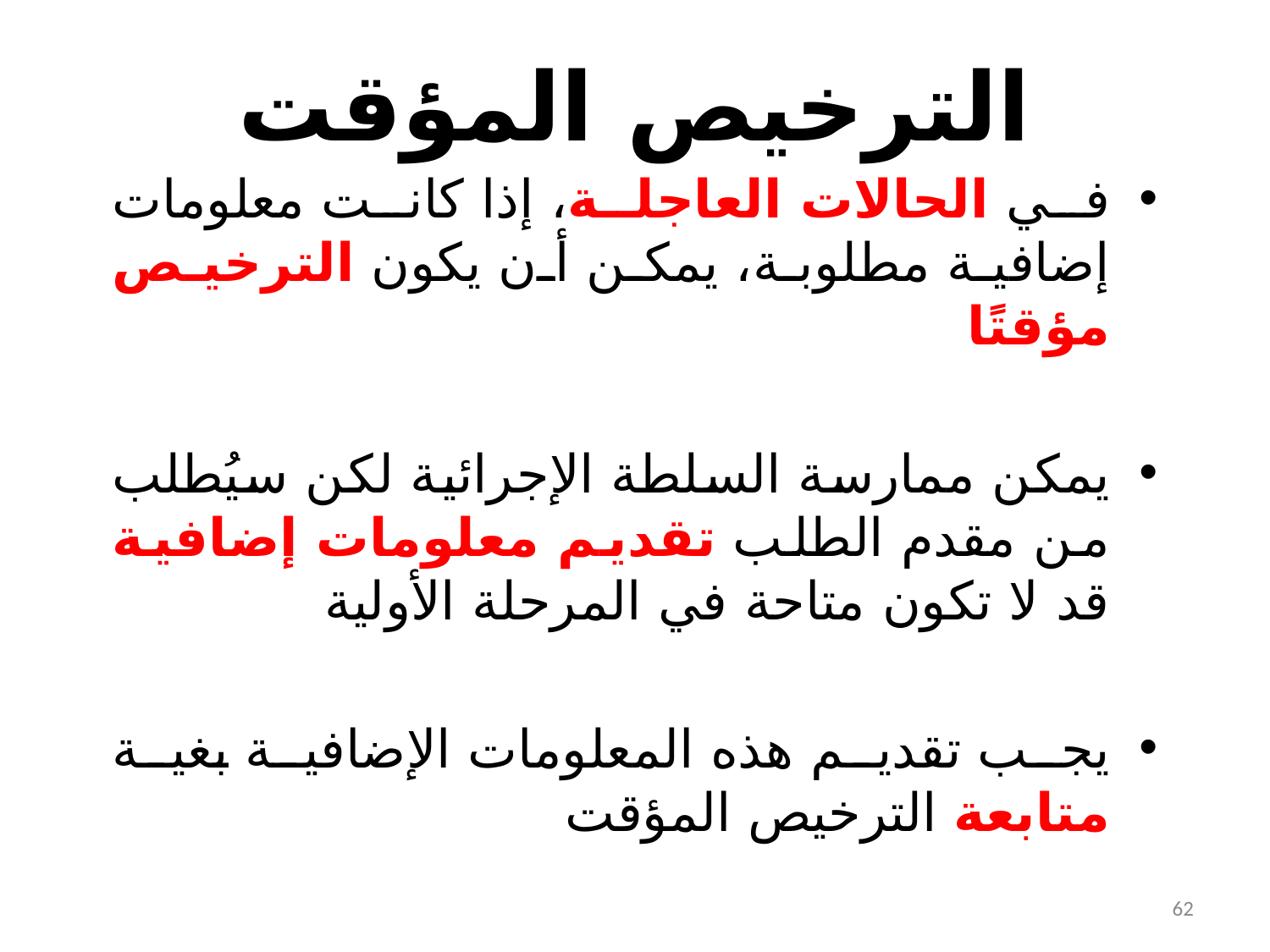

# الترخيص المؤقت
في الحالات العاجلة، إذا كانت معلومات إضافية مطلوبة، يمكن أن يكون الترخيص مؤقتًا

يمكن ممارسة السلطة الإجرائية لكن سيُطلب من مقدم الطلب تقديم معلومات إضافية قد لا تكون متاحة في المرحلة الأولية

يجب تقديم هذه المعلومات الإضافية بغية متابعة الترخيص المؤقت
62